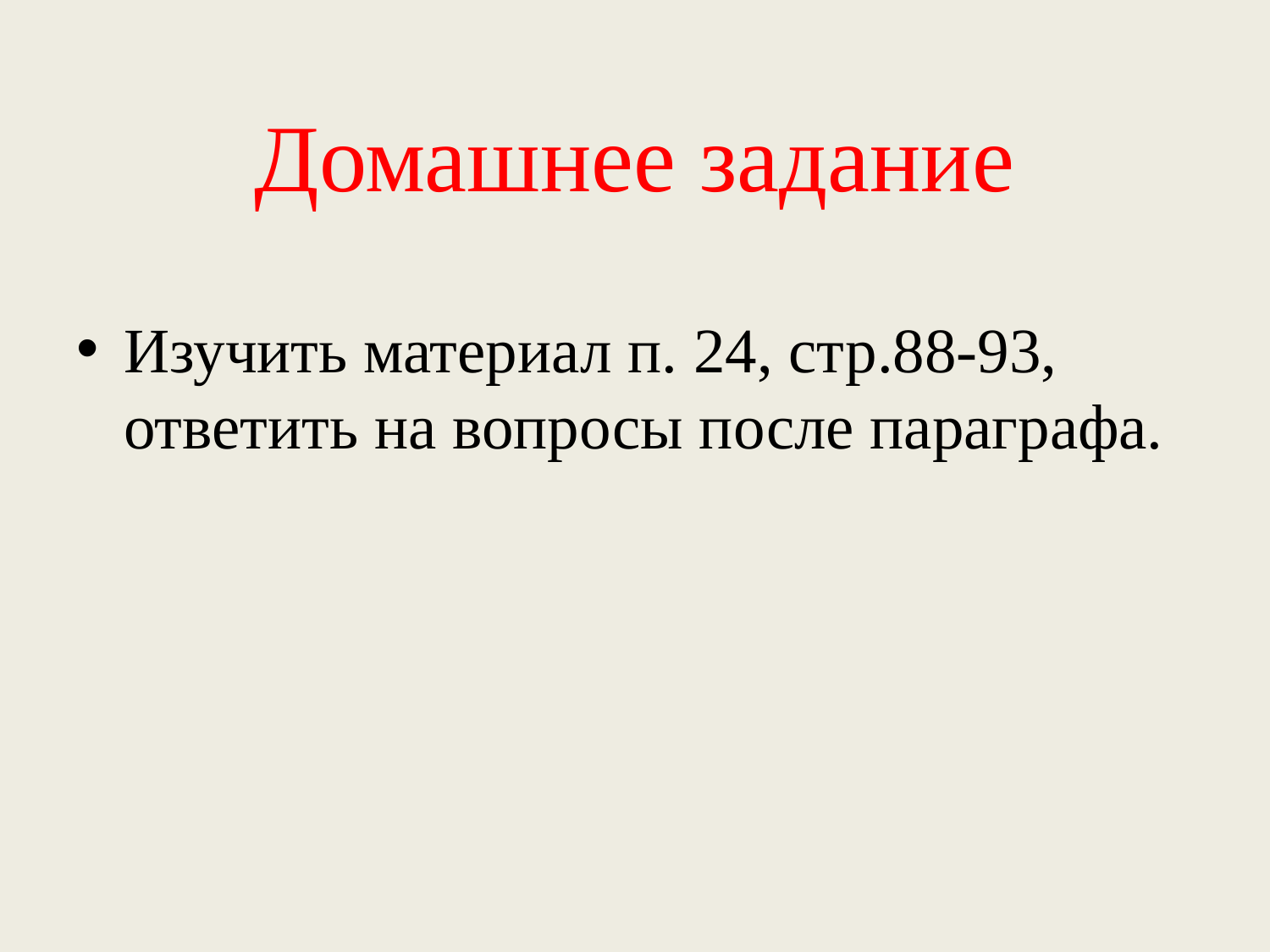

# Домашнее задание

Изучить материал п. 24, стр.88-93, ответить на вопросы после параграфа.